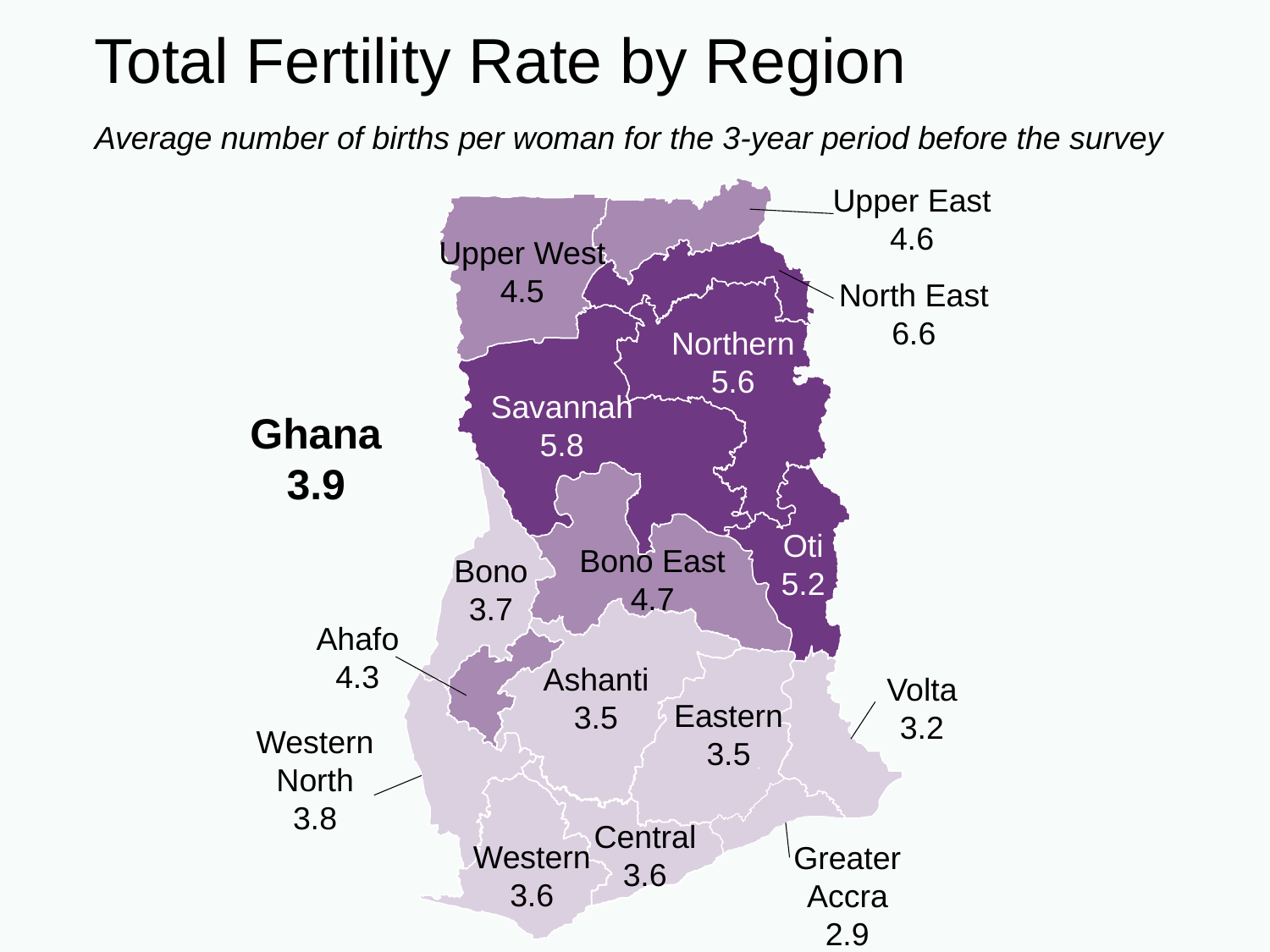

Total Fertility Rate by Region
Average number of births per woman for the 3-year period before the survey

Upper East
4.6
Upper West
4.5
North East
6.6
Northern
5.6
Savannah
5.8
Oti
5.2
Bono East
4.7
Bono
3.7
Ashanti
3.5
Volta
3.2
Eastern
3.5
Central
3.6
Ahafo
4.3
Western North
3.8

Western
3.6
Greater Accra
2.9
Ghana
3.9